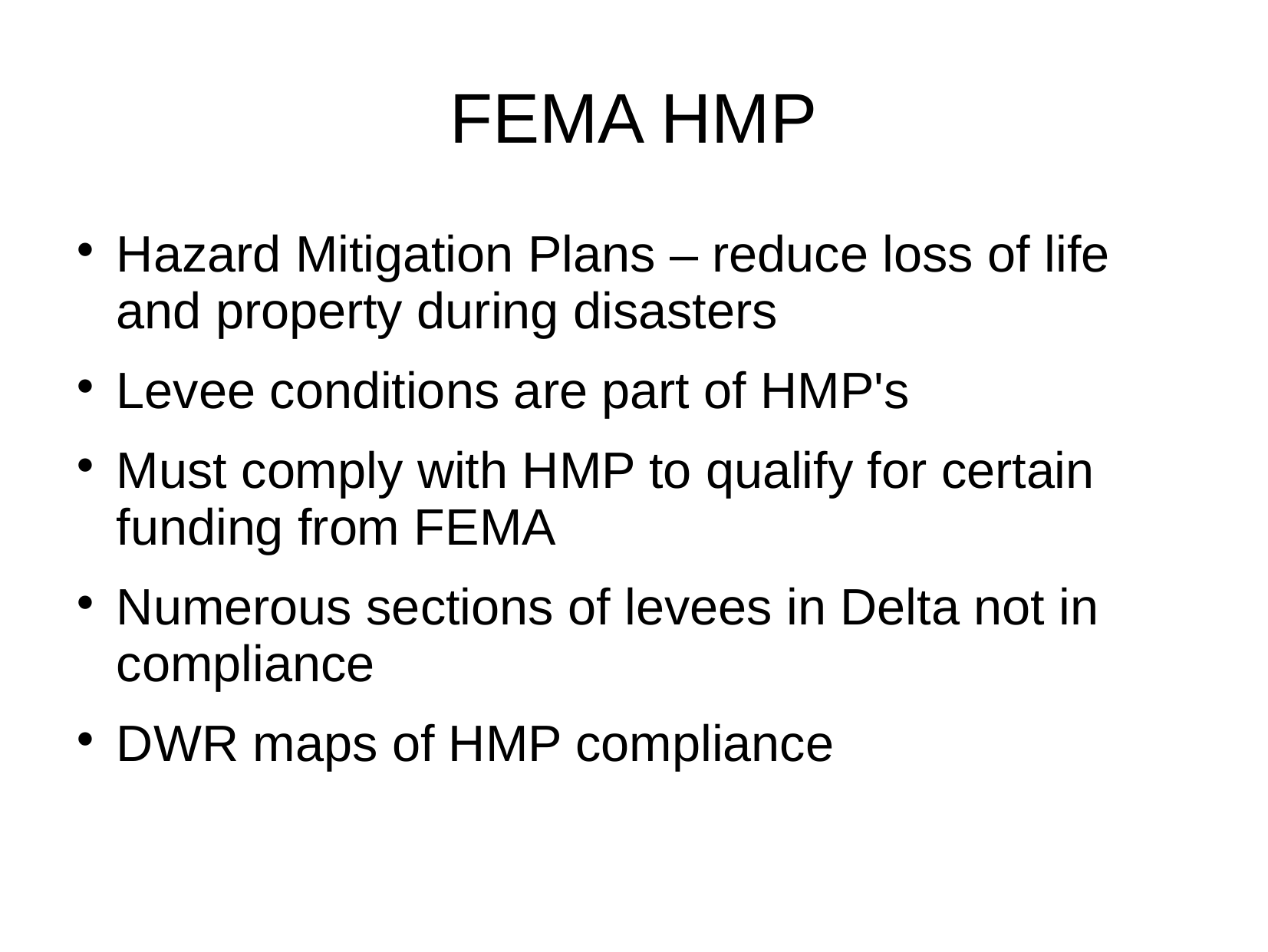

# FEMA HMP
Hazard Mitigation Plans – reduce loss of life and property during disasters
Levee conditions are part of HMP's
Must comply with HMP to qualify for certain funding from FEMA
Numerous sections of levees in Delta not in compliance
DWR maps of HMP compliance